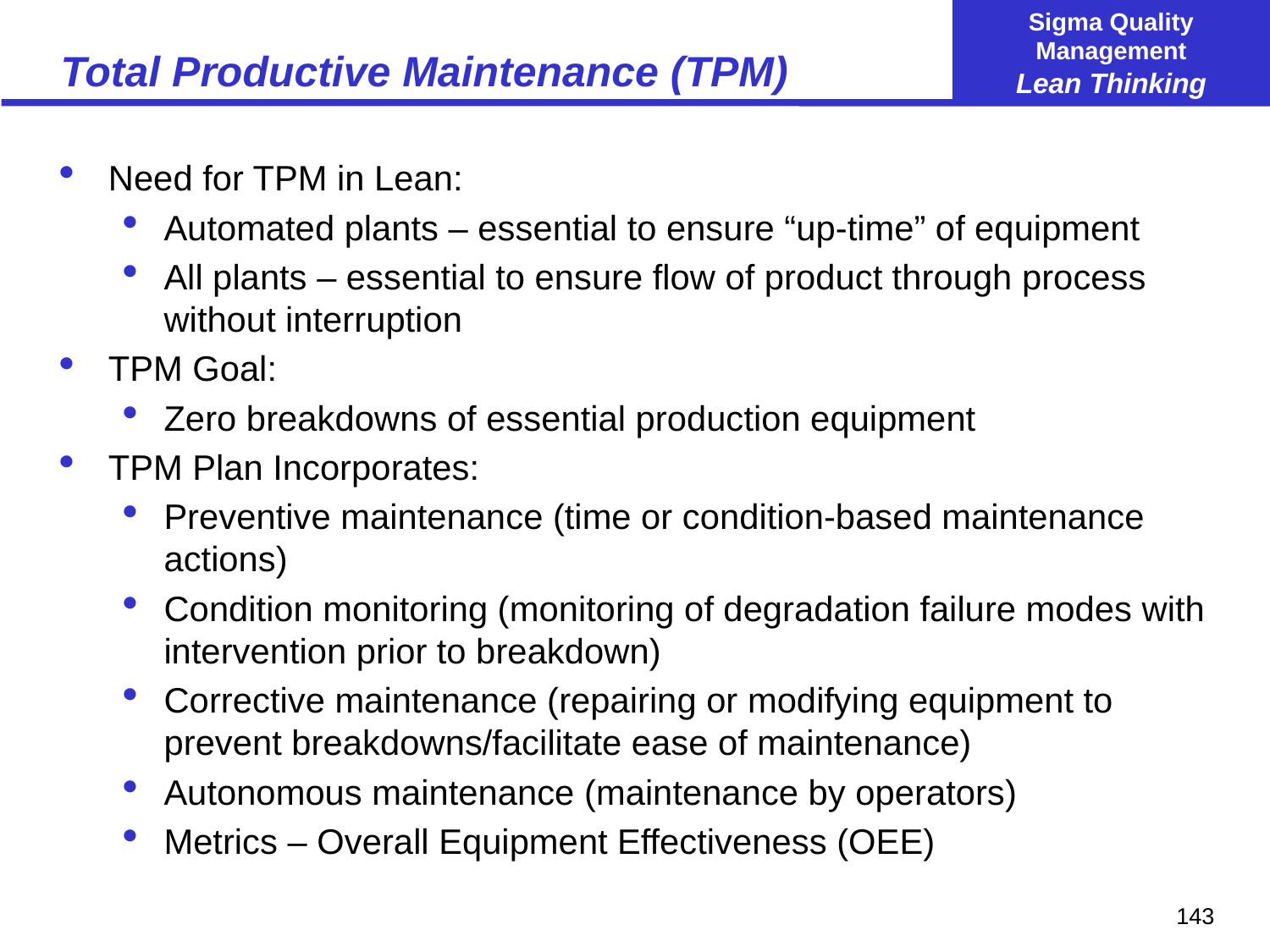

# Total Productive Maintenance (TPM)
Need for TPM in Lean:
Automated plants – essential to ensure “up-time” of equipment
All plants – essential to ensure flow of product through process without interruption
TPM Goal:
Zero breakdowns of essential production equipment
TPM Plan Incorporates:
Preventive maintenance (time or condition-based maintenance actions)
Condition monitoring (monitoring of degradation failure modes with intervention prior to breakdown)
Corrective maintenance (repairing or modifying equipment to prevent breakdowns/facilitate ease of maintenance)
Autonomous maintenance (maintenance by operators)
Metrics – Overall Equipment Effectiveness (OEE)